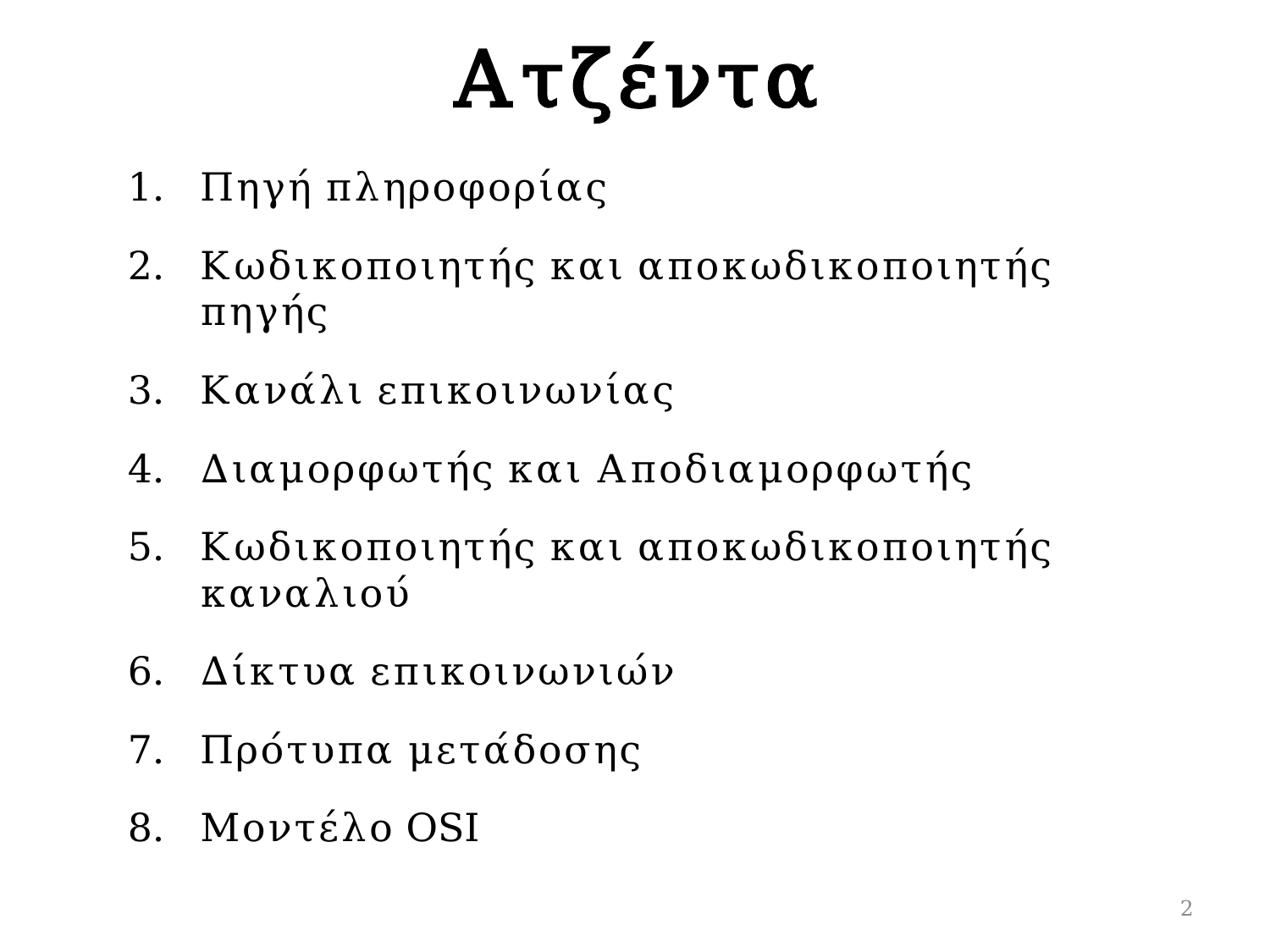

Ατζέντα
Πηγή πληροφορίας
Κωδικοποιητής και αποκωδικοποιητής πηγής
Κανάλι επικοινωνίας
Διαμορφωτής και Αποδιαμορφωτής
Κωδικοποιητής και αποκωδικοποιητής καναλιού
Δίκτυα επικοινωνιών
Πρότυπα μετάδοσης
Μοντέλο OSI
2